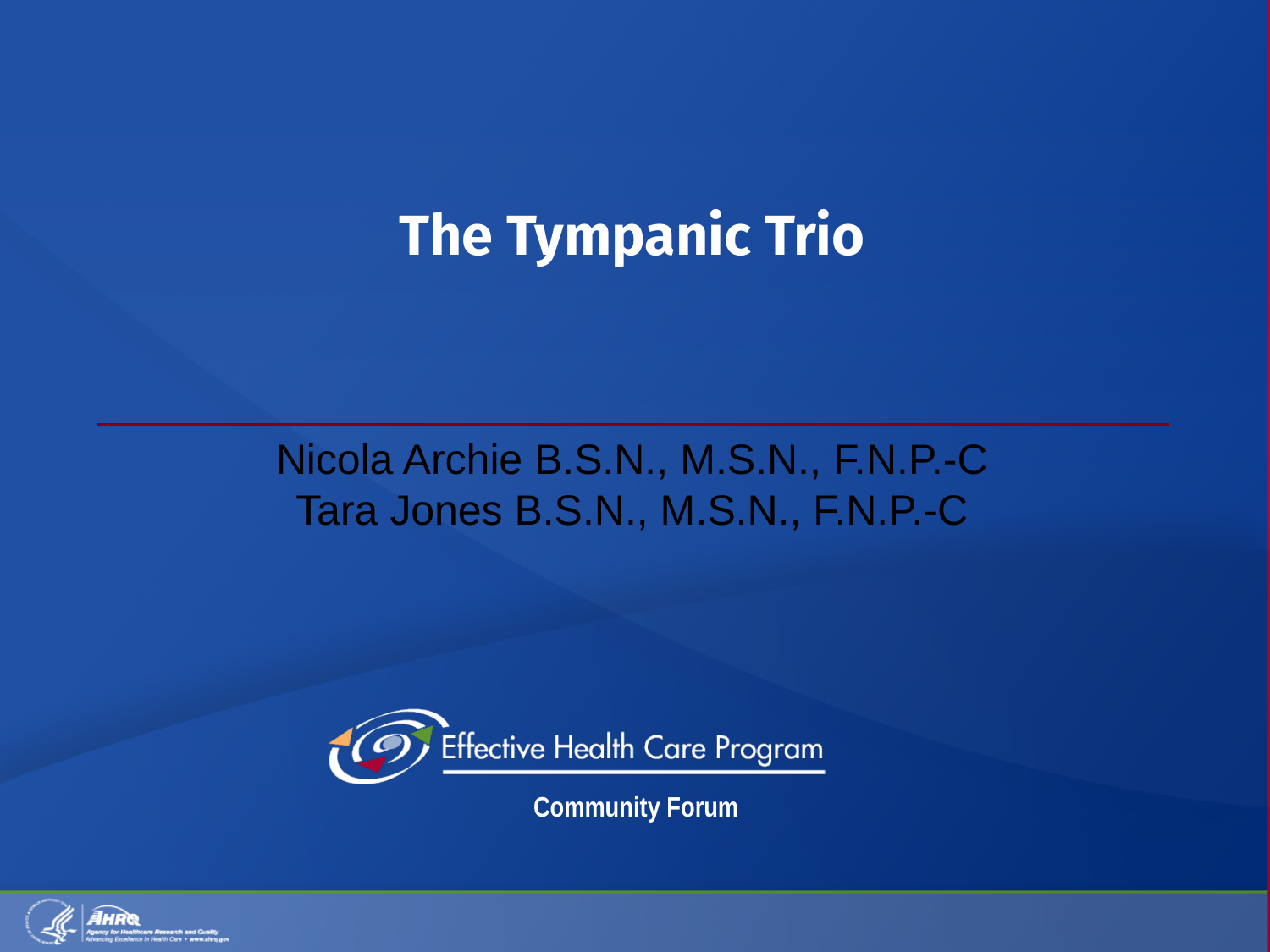

# The Tympanic Trio
Nicola Archie B.S.N., M.S.N., F.N.P.-C
Tara Jones B.S.N., M.S.N., F.N.P.-C